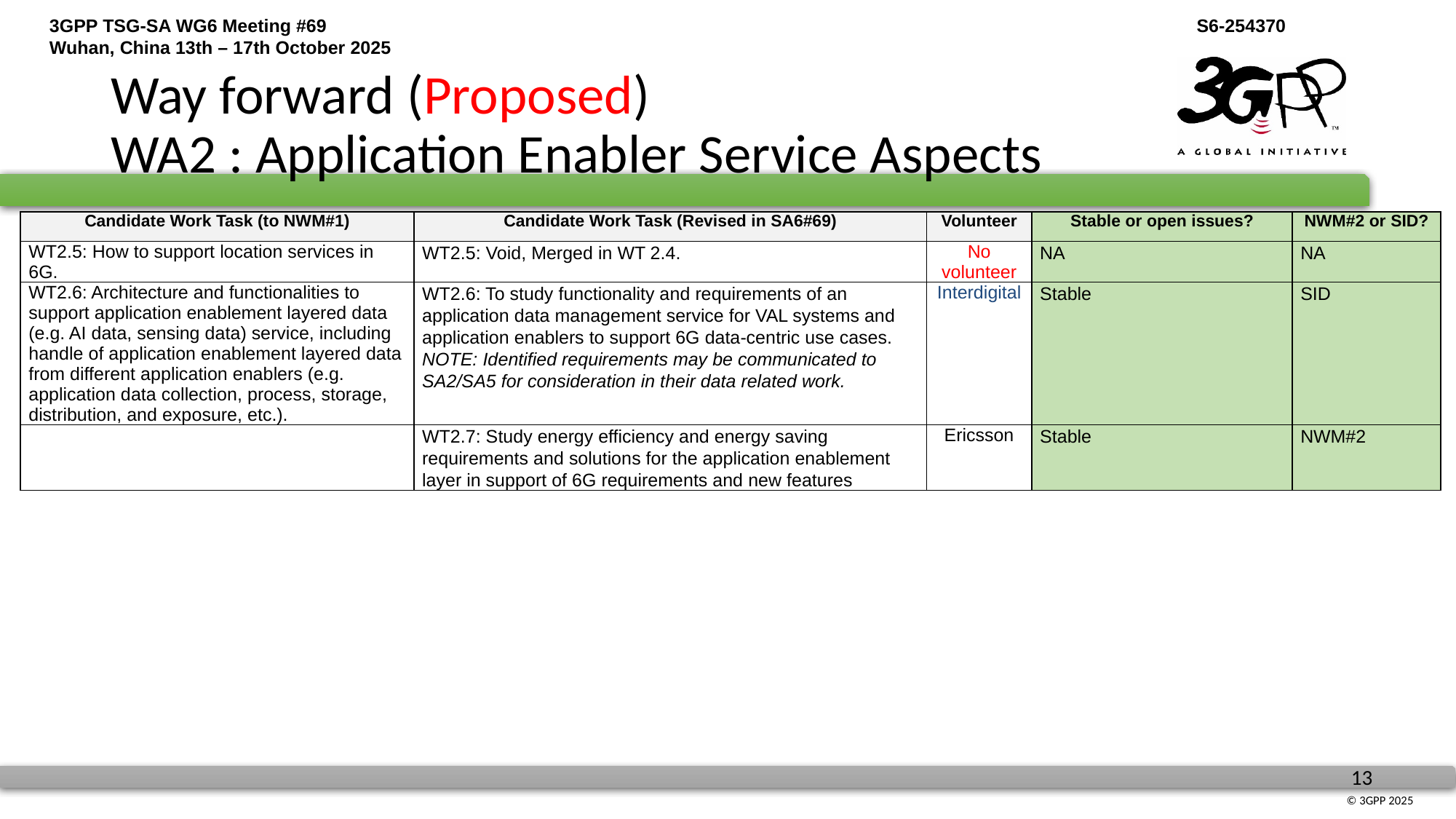

# Way forward (Proposed) WA2 : Application Enabler Service Aspects
| Candidate Work Task (to NWM#1) | Candidate Work Task (Revised in SA6#69) | Volunteer | Stable or open issues? | NWM#2 or SID? |
| --- | --- | --- | --- | --- |
| WT2.5: How to support location services in 6G. | WT2.5: Void, Merged in WT 2.4. | No volunteer | NA | NA |
| WT2.6: Architecture and functionalities to support application enablement layered data (e.g. AI data, sensing data) service, including handle of application enablement layered data from different application enablers (e.g. application data collection, process, storage, distribution, and exposure, etc.). | WT2.6: To study functionality and requirements of an application data management service for VAL systems and application enablers to support 6G data-centric use cases. NOTE: Identified requirements may be communicated to SA2/SA5 for consideration in their data related work. | Interdigital | Stable | SID |
|  | WT2.7: Study energy efficiency and energy saving requirements and solutions for the application enablement layer in support of 6G requirements and new features | Ericsson | Stable | NWM#2 |